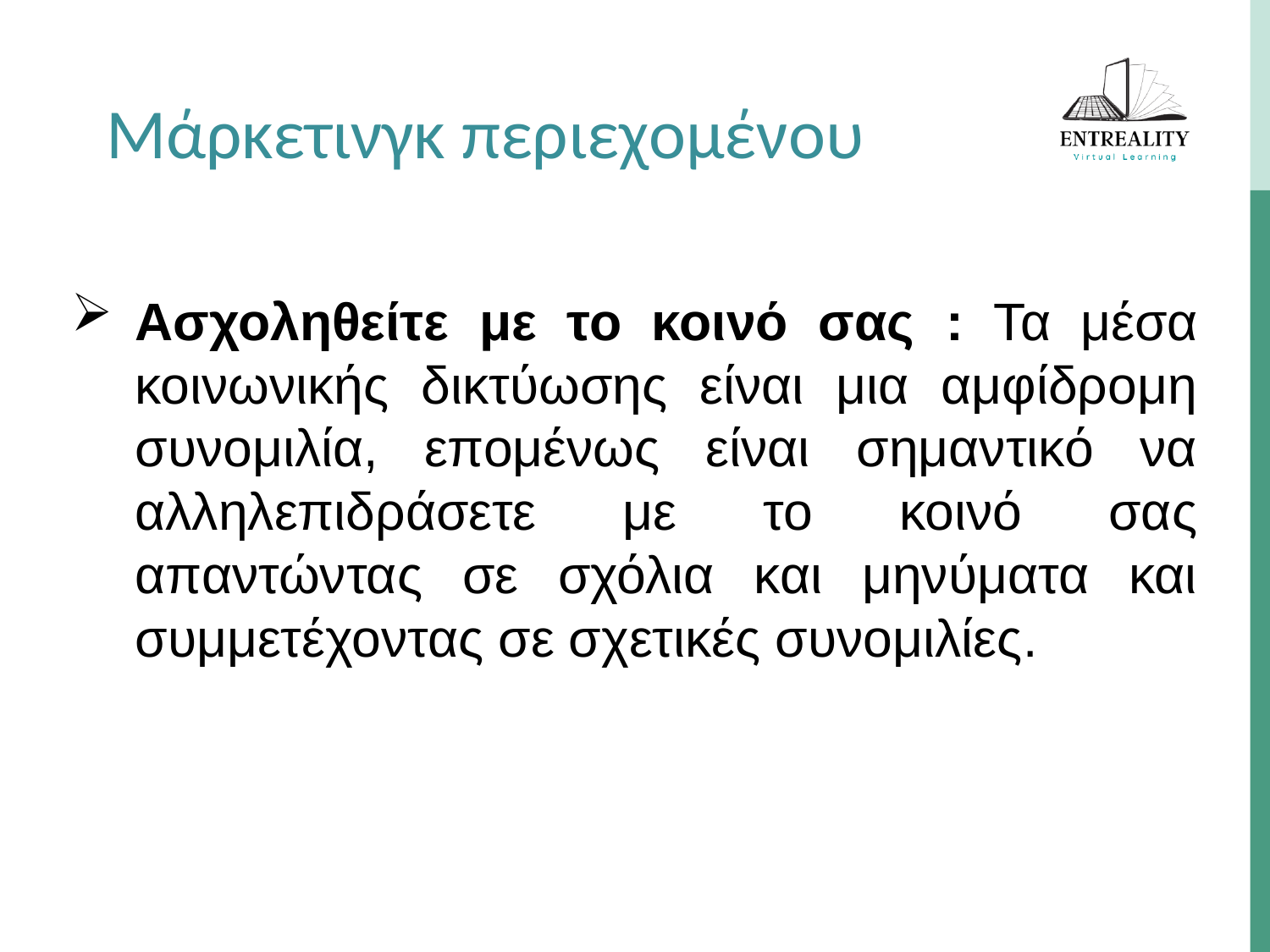

Μάρκετινγκ περιεχομένου

Ασχοληθείτε με το κοινό σας : Τα μέσα κοινωνικής δικτύωσης είναι μια αμφίδρομη συνομιλία, επομένως είναι σημαντικό να αλληλεπιδράσετε με το κοινό σας απαντώντας σε σχόλια και μηνύματα και συμμετέχοντας σε σχετικές συνομιλίες.